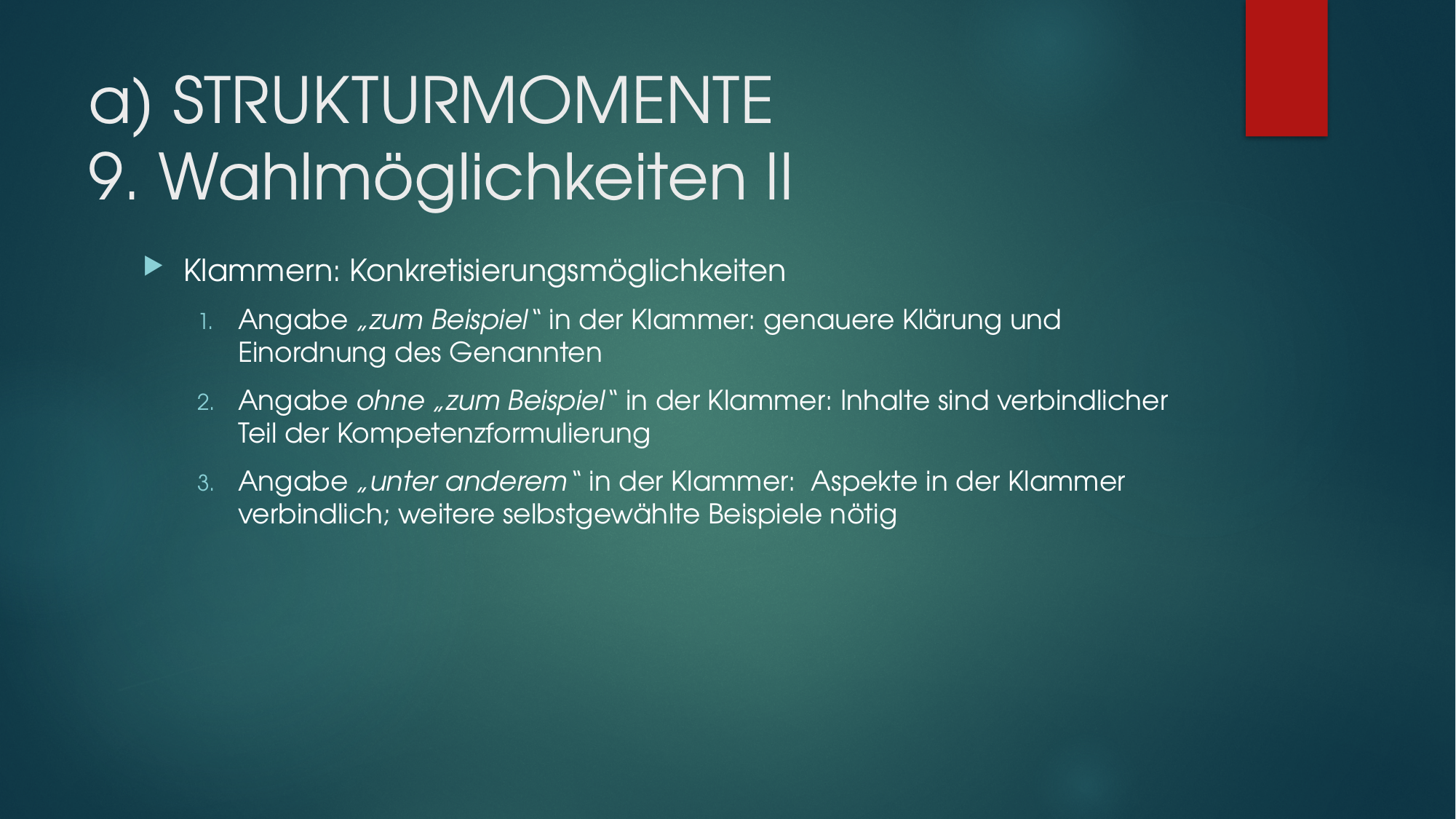

# a) STRUKTURMOMENTE 9. Wahlmöglichkeiten II
Klammern: Konkretisierungsmöglichkeiten
Angabe „zum Beispiel“ in der Klammer: genauere Klärung und Einordnung des Genannten
Angabe ohne „zum Beispiel“ in der Klammer: Inhalte sind verbindlicher Teil der Kompetenzformulierung
Angabe „unter anderem“ in der Klammer:  Aspekte in der Klammer verbindlich; weitere selbstgewählte Beispiele nötig